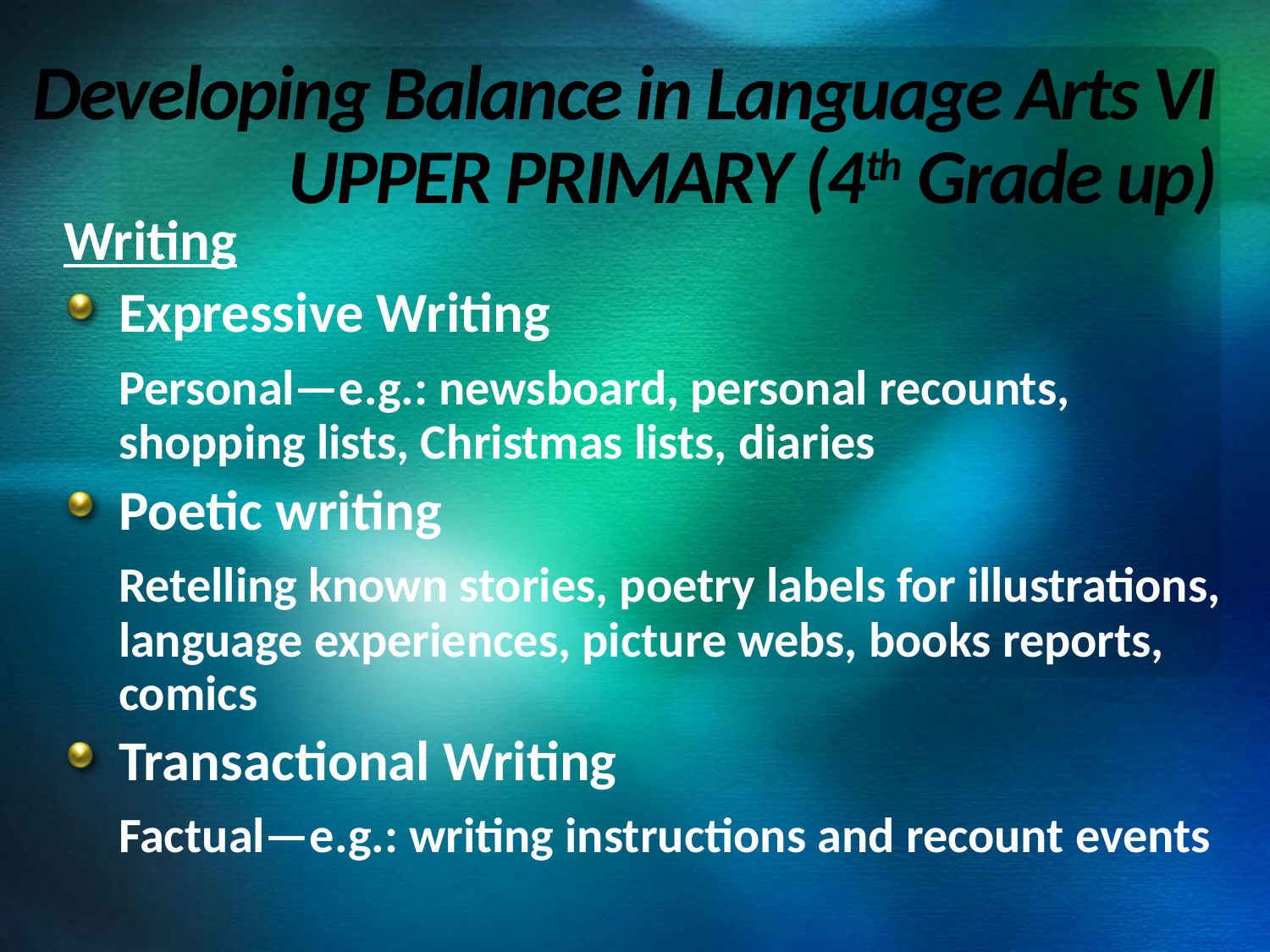

# Developing Balance in Language Arts VI UPPER PRIMARY (4th Grade up)
Writing
Expressive Writing
	Personal—e.g.: newsboard, personal recounts, shopping lists, Christmas lists, diaries
Poetic writing
	Retelling known stories, poetry labels for illustrations, language experiences, picture webs, books reports, comics
Transactional Writing
	Factual—e.g.: writing instructions and recount events